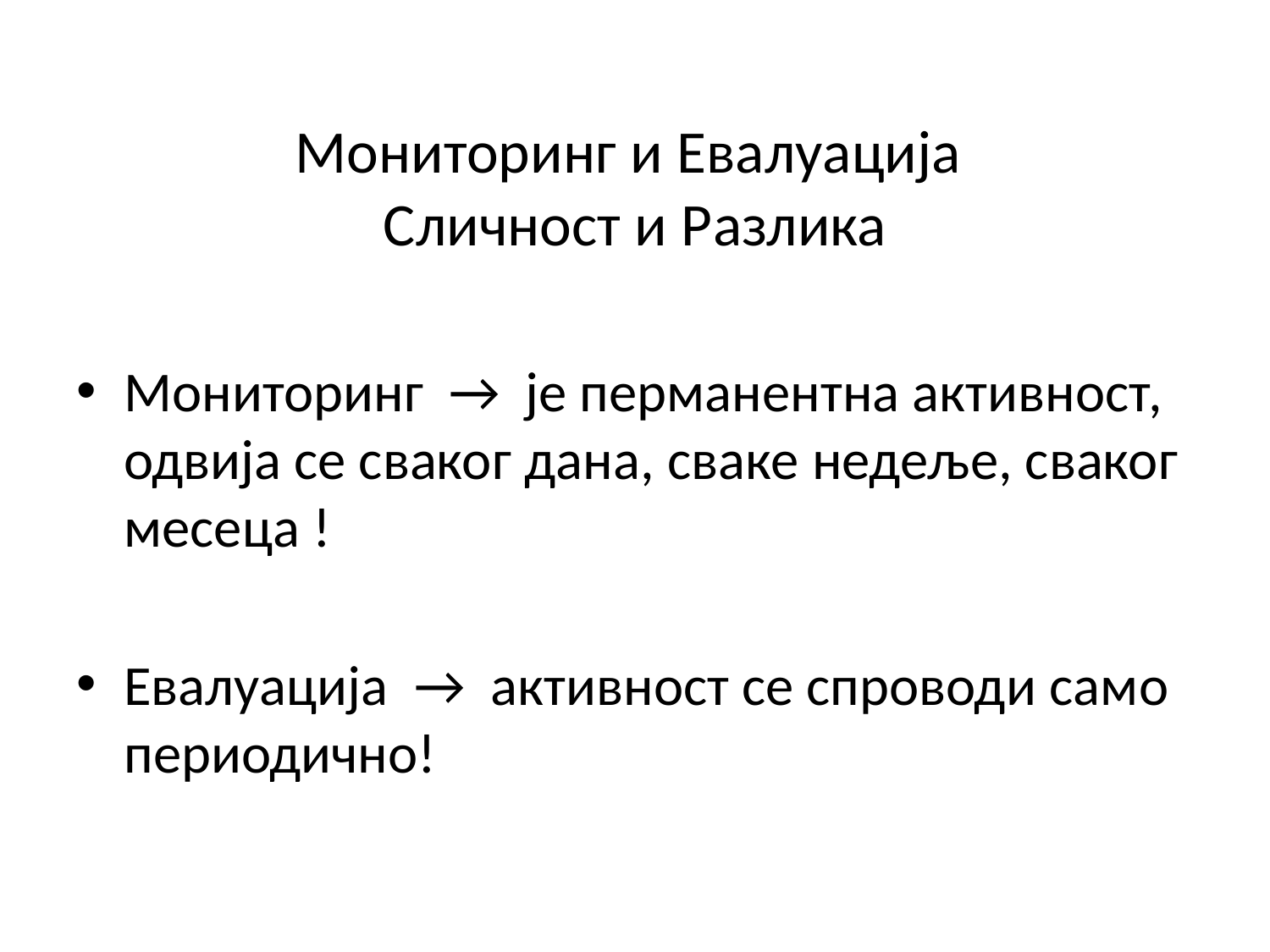

# Мониторинг и Евалуација Сличност и Разлика
Мониторинг  →  је перманентна активност, одвија се сваког дана, сваке недеље, сваког месеца !

Евалуација  →  активност се спроводи само периодично!